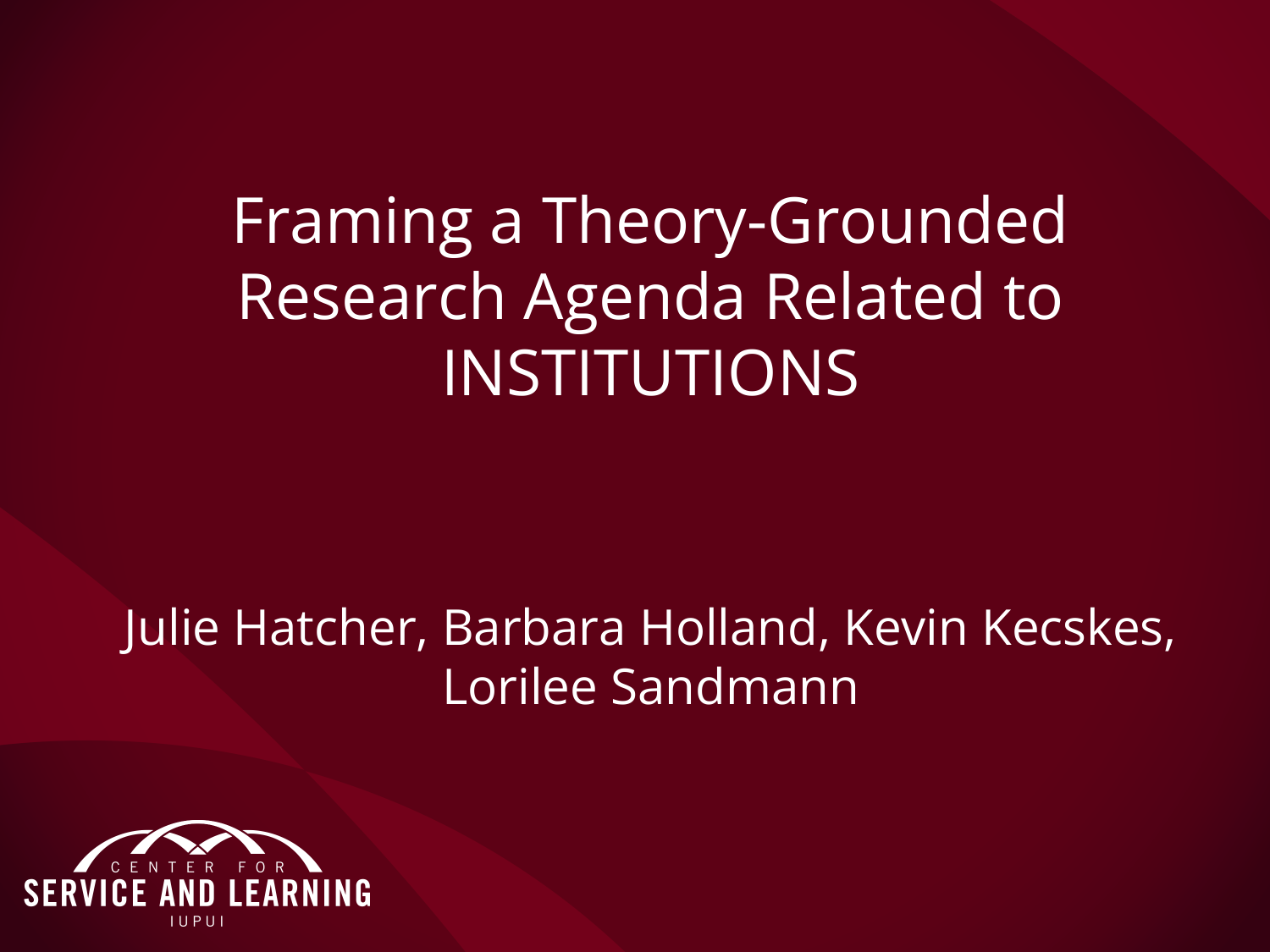

Framing a Theory-Grounded Research Agenda Related to INSTITUTIONS

Julie Hatcher, Barbara Holland, Kevin Kecskes, Lorilee Sandmann

#